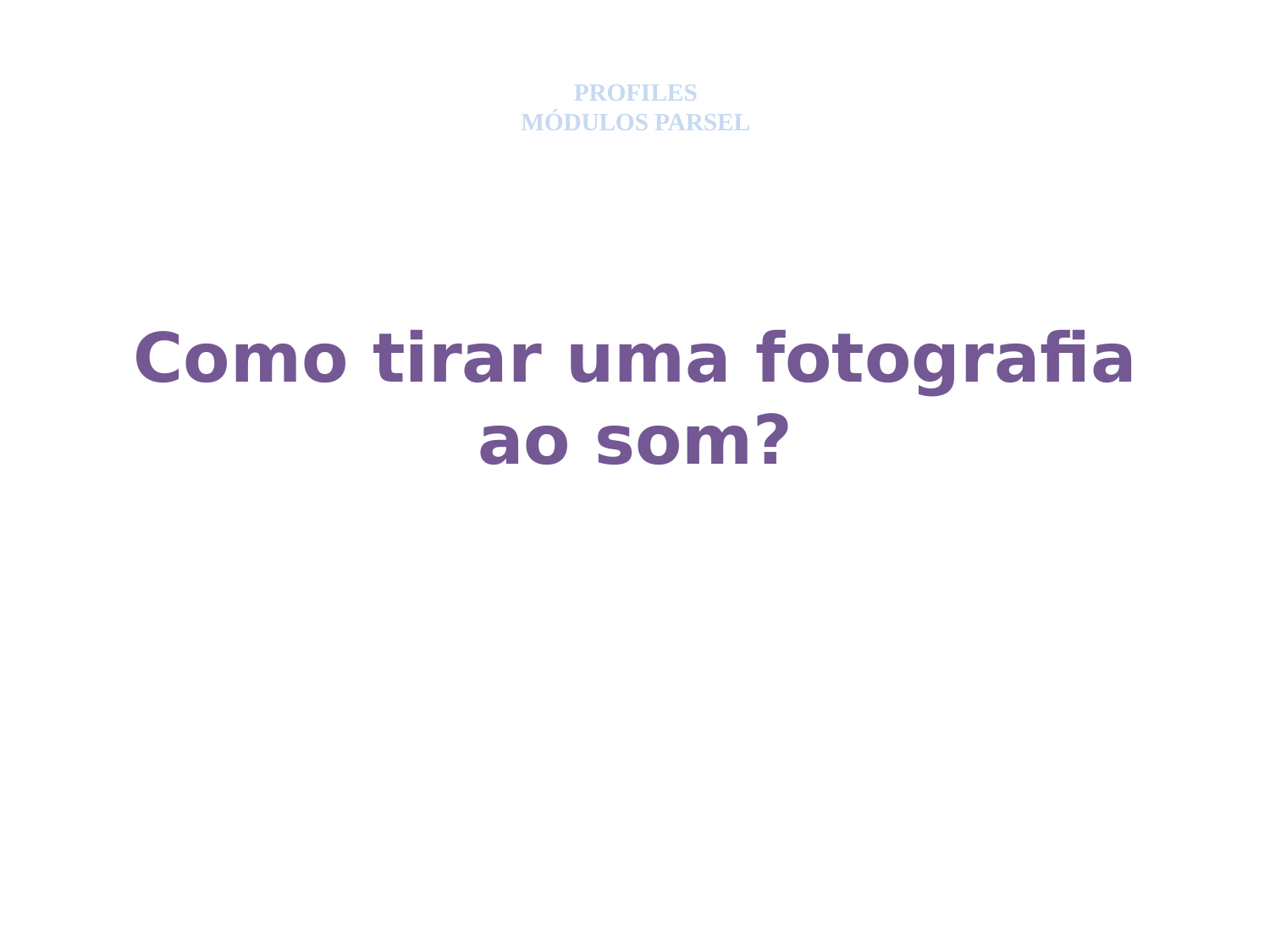

# PROFILES MÓDULOS PARSEL Como tirar uma fotografia ao som?